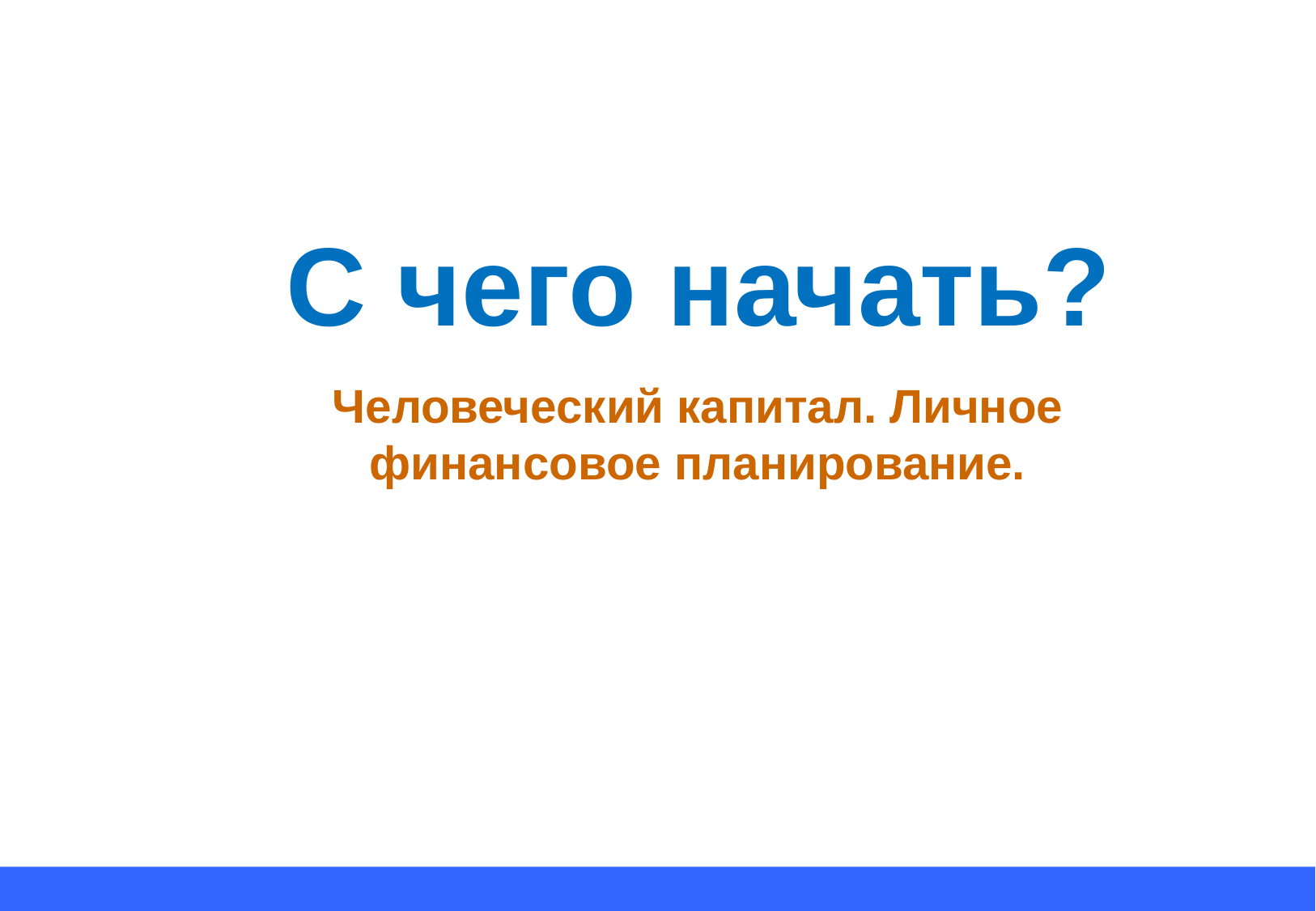

# С чего начать?
Человеческий капитал. Личное финансовое планирование.